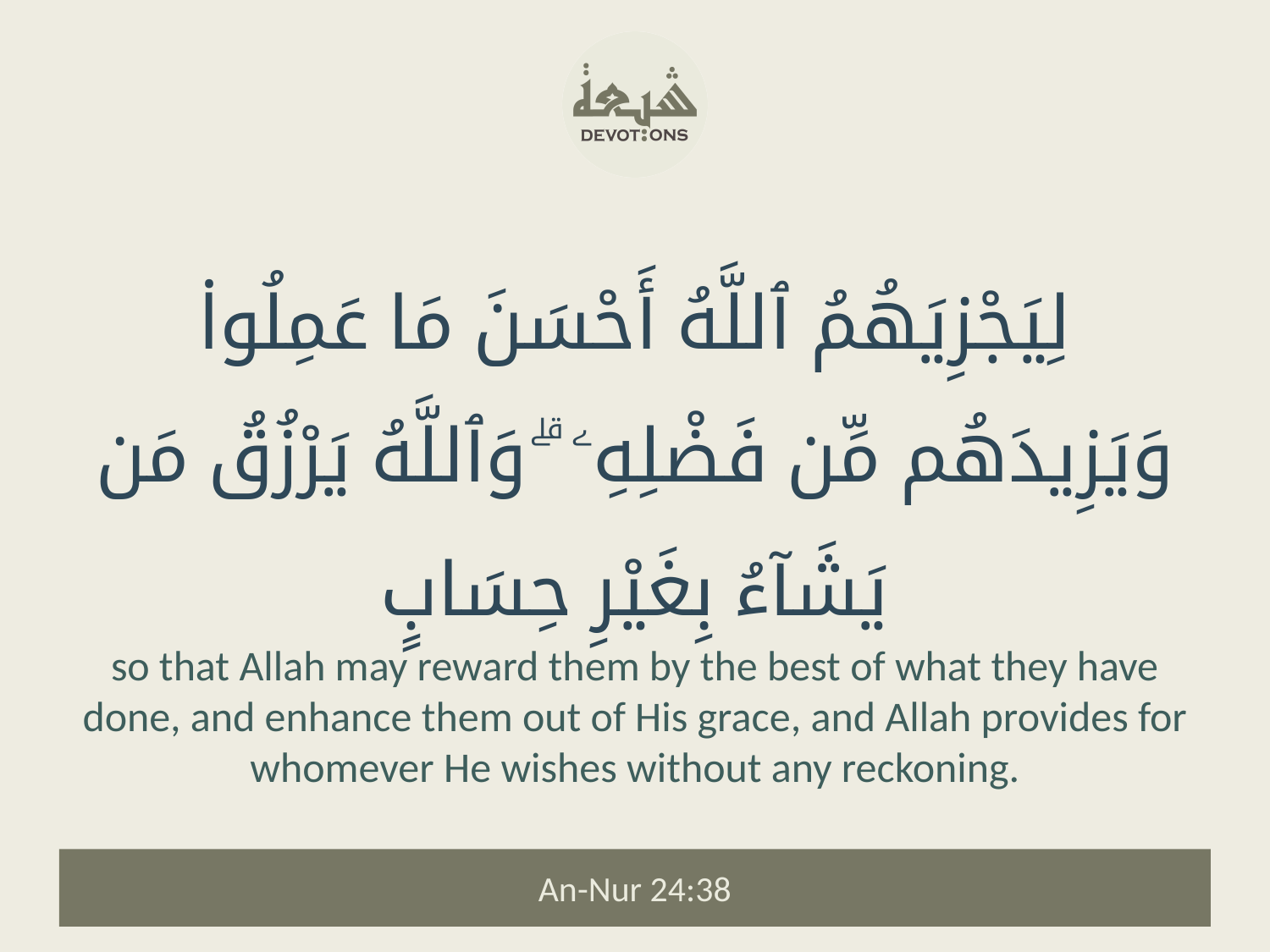

لِيَجْزِيَهُمُ ٱللَّهُ أَحْسَنَ مَا عَمِلُوا۟ وَيَزِيدَهُم مِّن فَضْلِهِۦ ۗ وَٱللَّهُ يَرْزُقُ مَن يَشَآءُ بِغَيْرِ حِسَابٍ
so that Allah may reward them by the best of what they have done, and enhance them out of His grace, and Allah provides for whomever He wishes without any reckoning.
An-Nur 24:38